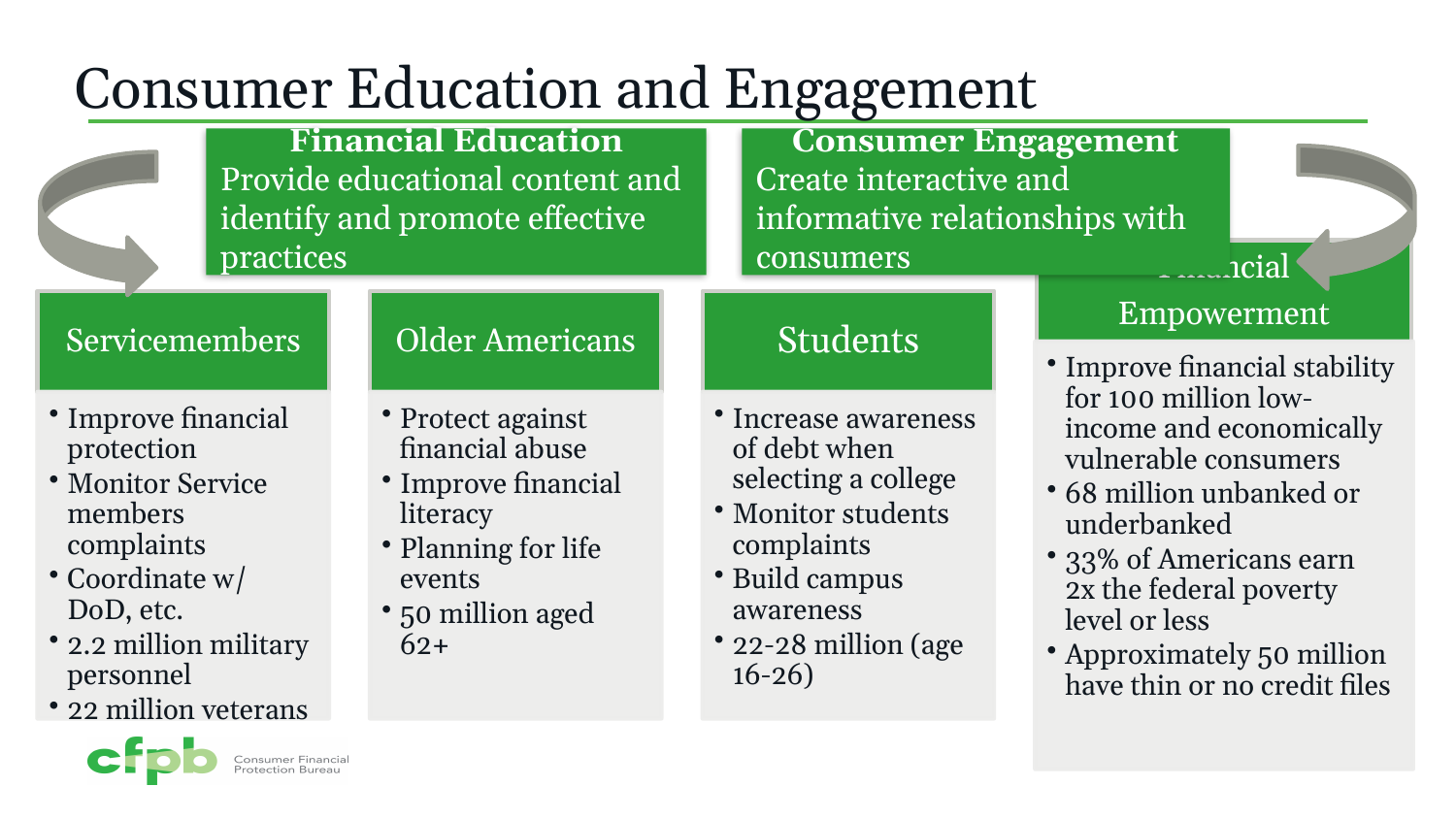

# Consumer Education and Engagement

Financial Education
Provide educational content and identify and promote effective practices

Consumer Engagement
Create interactive and informative relationships with consumers

Servicemembers
Improve financial protection
Monitor Service members complaints
Coordinate w/ DoD, etc.
2.2 million military personnel
22 million veterans
Older Americans
Protect against financial abuse
Improve financial literacy
Planning for life events
50 million aged 62+
Students
Increase awareness of debt when selecting a college
Monitor students complaints
Build campus awareness
22-28 million (age 16-26)
Financial
Empowerment
Improve financial stability for 100 million low-income and economically vulnerable consumers
68 million unbanked or underbanked
33% of Americans earn  2x the federal poverty level or less
Approximately 50 million have thin or no credit files